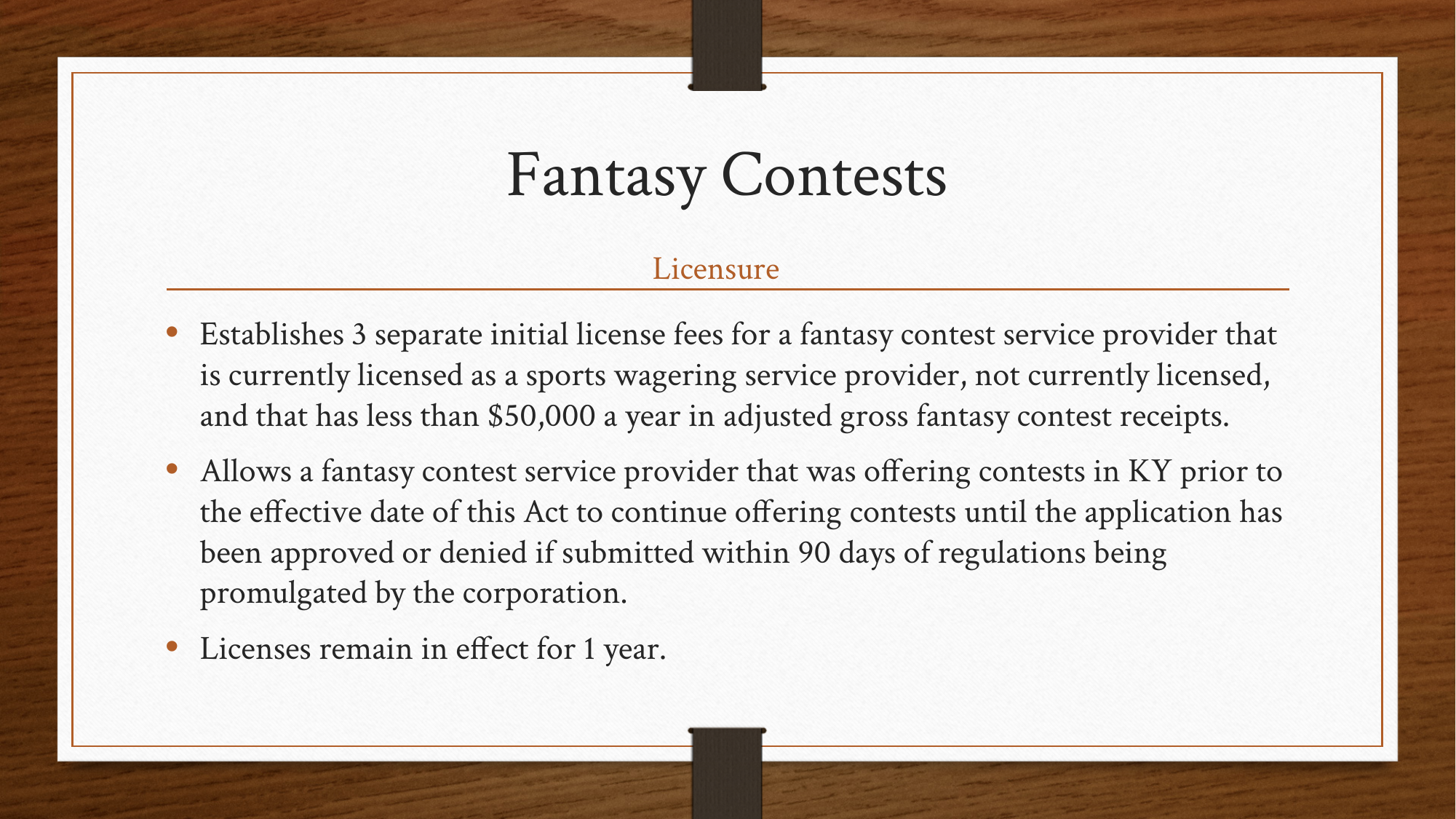

# Fantasy Contests
Licensure
Establishes 3 separate initial license fees for a fantasy contest service provider that is currently licensed as a sports wagering service provider, not currently licensed, and that has less than $50,000 a year in adjusted gross fantasy contest receipts.
Allows a fantasy contest service provider that was offering contests in KY prior to the effective date of this Act to continue offering contests until the application has been approved or denied if submitted within 90 days of regulations being promulgated by the corporation.
Licenses remain in effect for 1 year.